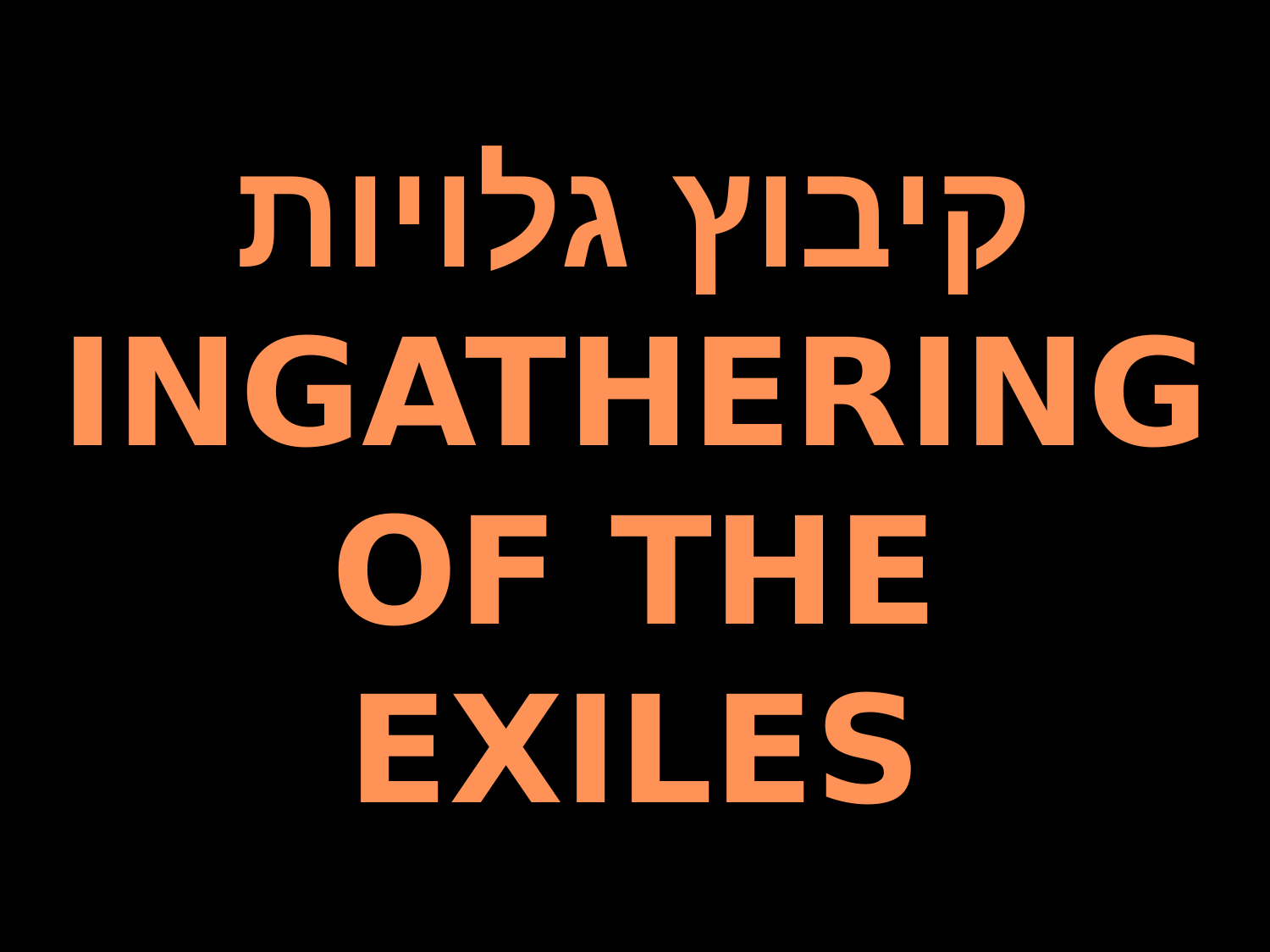

# קיבוץ גלויות INGATHERING OF THE EXILES